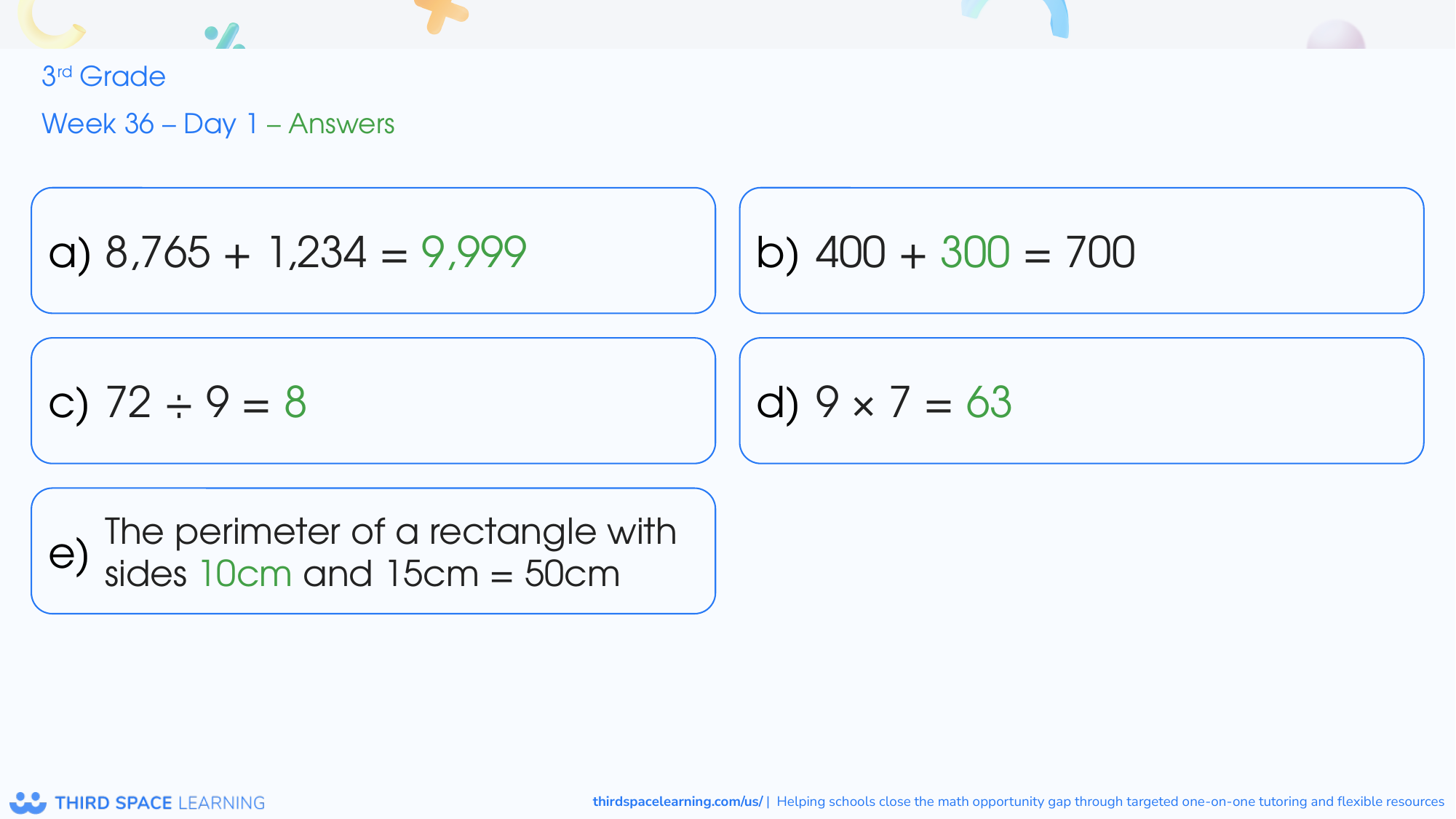

3rd Grade
Week 36 – Day 1 – Answers
8,765 + 1,234 = 9,999
400 + 300 = 700
72 ÷ 9 = 8
9 × 7 = 63
The perimeter of a rectangle with sides 10cm and 15cm = 50cm